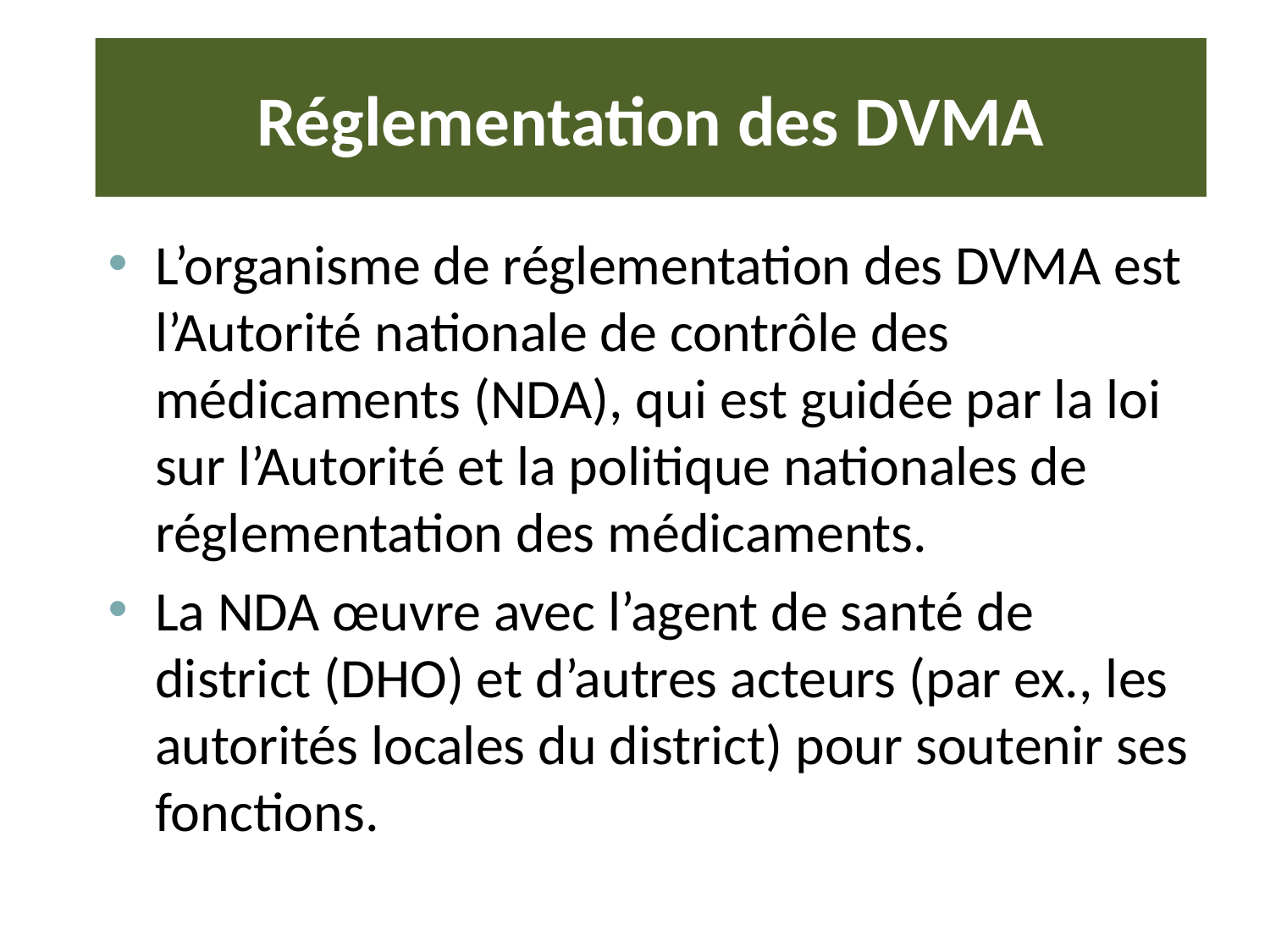

# Réglementation des DVMA
L’organisme de réglementation des DVMA est l’Autorité nationale de contrôle des médicaments (NDA), qui est guidée par la loi sur l’Autorité et la politique nationales de réglementation des médicaments.
La NDA œuvre avec l’agent de santé de district (DHO) et d’autres acteurs (par ex., les autorités locales du district) pour soutenir ses fonctions.